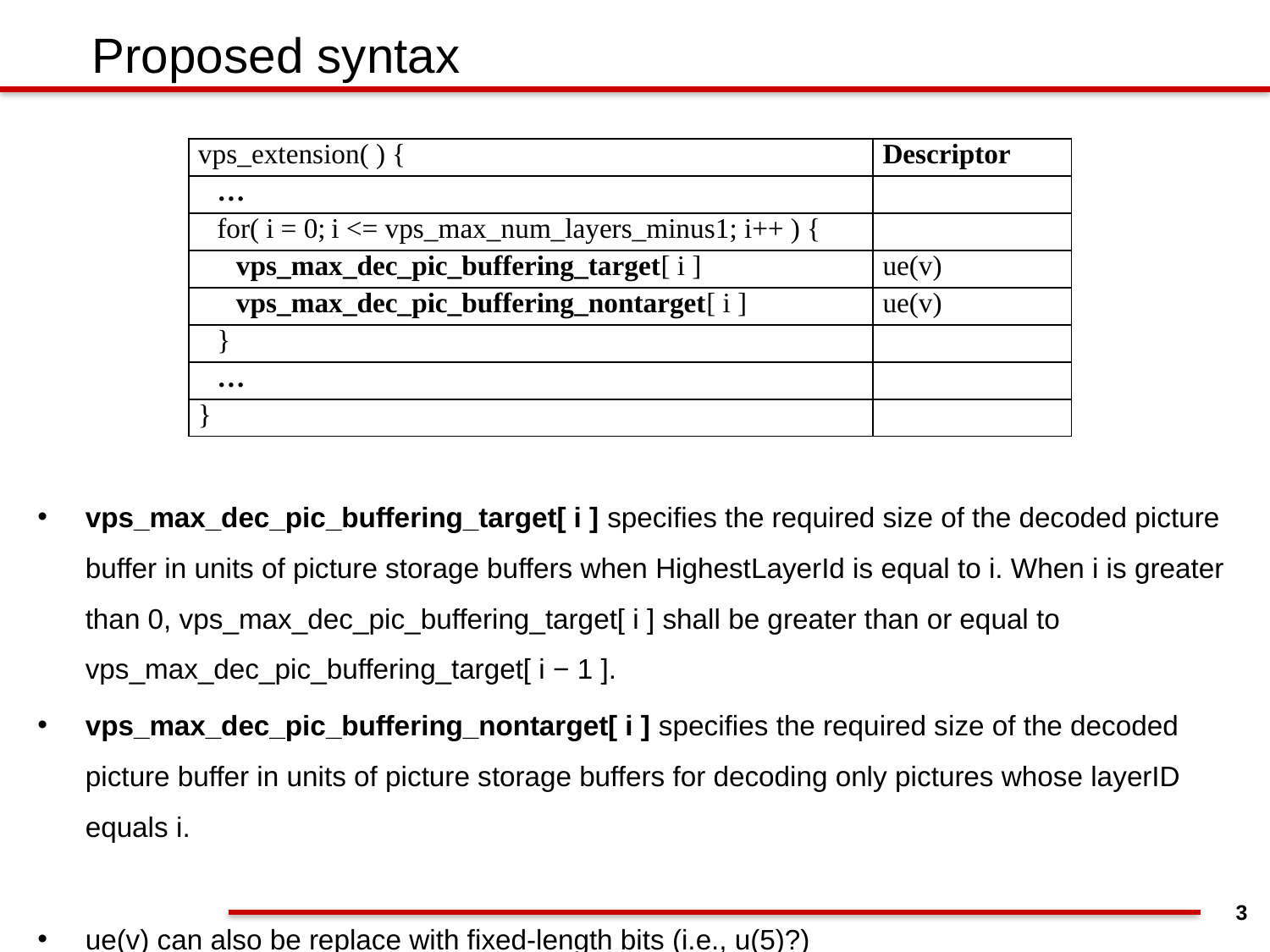

# Proposed syntax
| vps\_extension( ) { | Descriptor |
| --- | --- |
| … |  |
| for( i = 0; i <= vps\_max\_num\_layers\_minus1; i++ ) { |  |
| vps\_max\_dec\_pic\_buffering\_target[ i ] | ue(v) |
| vps\_max\_dec\_pic\_buffering\_nontarget[ i ] | ue(v) |
| } |  |
| … |  |
| } |  |
vps_max_dec_pic_buffering_target[ i ] specifies the required size of the decoded picture buffer in units of picture storage buffers when HighestLayerId is equal to i. When i is greater than 0, vps_max_dec_pic_buffering_target[ i ] shall be greater than or equal to vps_max_dec_pic_buffering_target[ i − 1 ].
vps_max_dec_pic_buffering_nontarget[ i ] specifies the required size of the decoded picture buffer in units of picture storage buffers for decoding only pictures whose layerID equals i.

ue(v) can also be replace with fixed-length bits (i.e., u(5)?)
3